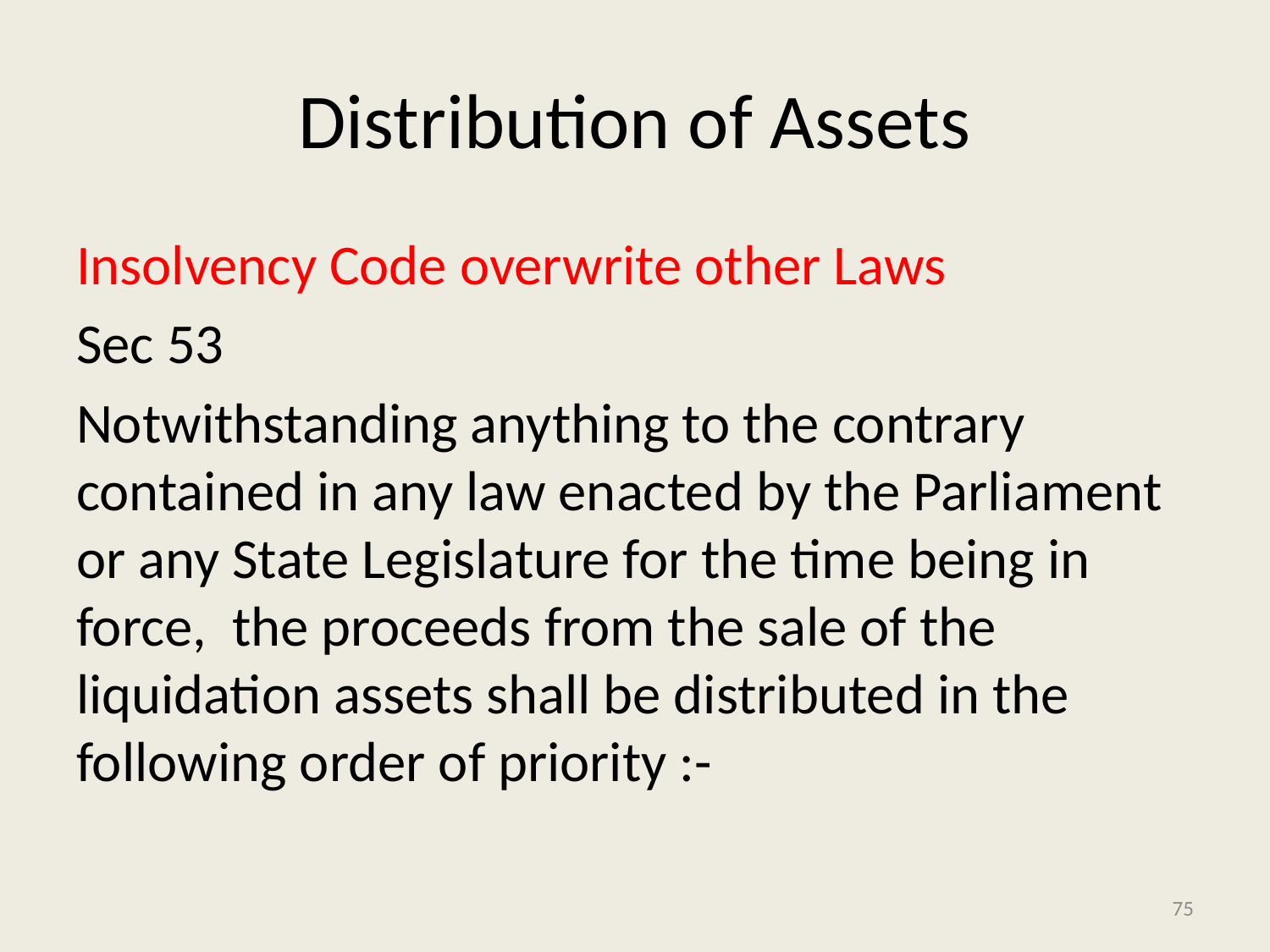

# Distribution of Assets
Insolvency Code overwrite other Laws
Sec 53
Notwithstanding anything to the contrary contained in any law enacted by the Parliament or any State Legislature for the time being in force,  the proceeds from the sale of the liquidation assets shall be distributed in the following order of priority :-

75